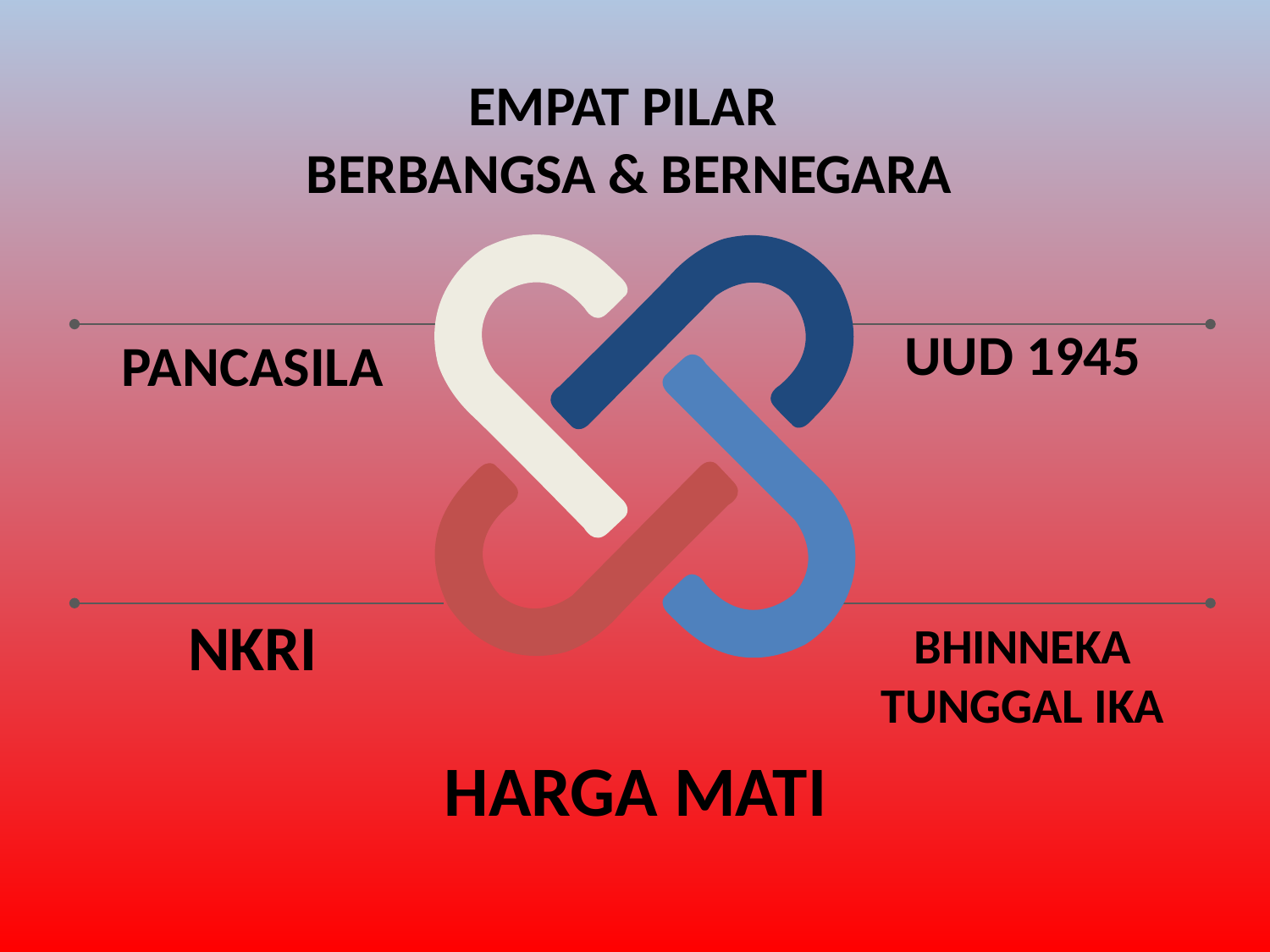

EMPAT PILAR
BERBANGSA & BERNEGARA

UUD 1945
PANCASILA
BHINNEKA TUNGGAL IKA
NKRI
HARGA MATI